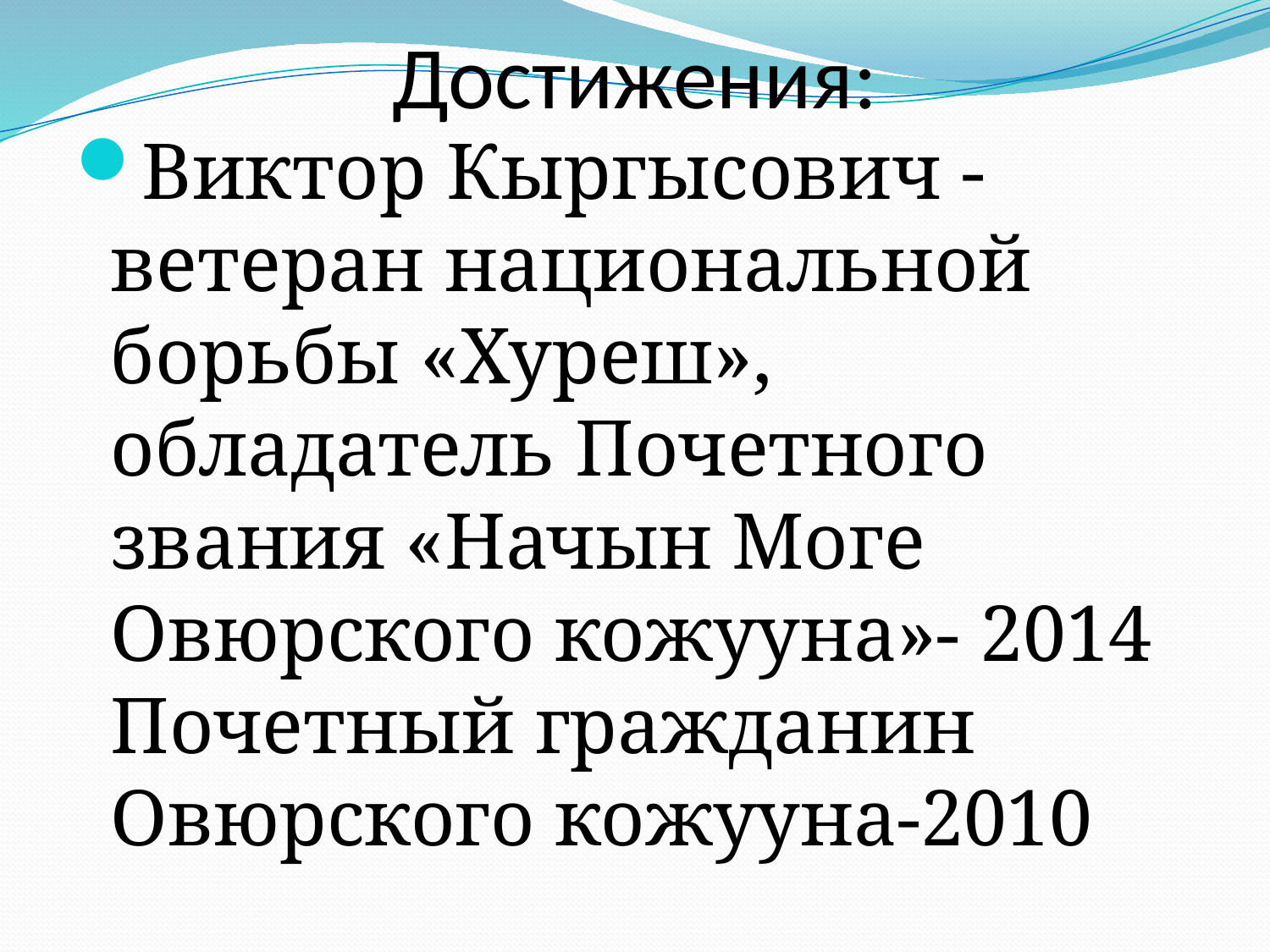

# Достижения:
Виктор Кыргысович -  ветеран национальной борьбы «Хуреш», обладатель Почетного звания «Начын Моге Овюрского кожууна»- 2014 Почетный гражданин Овюрского кожууна-2010